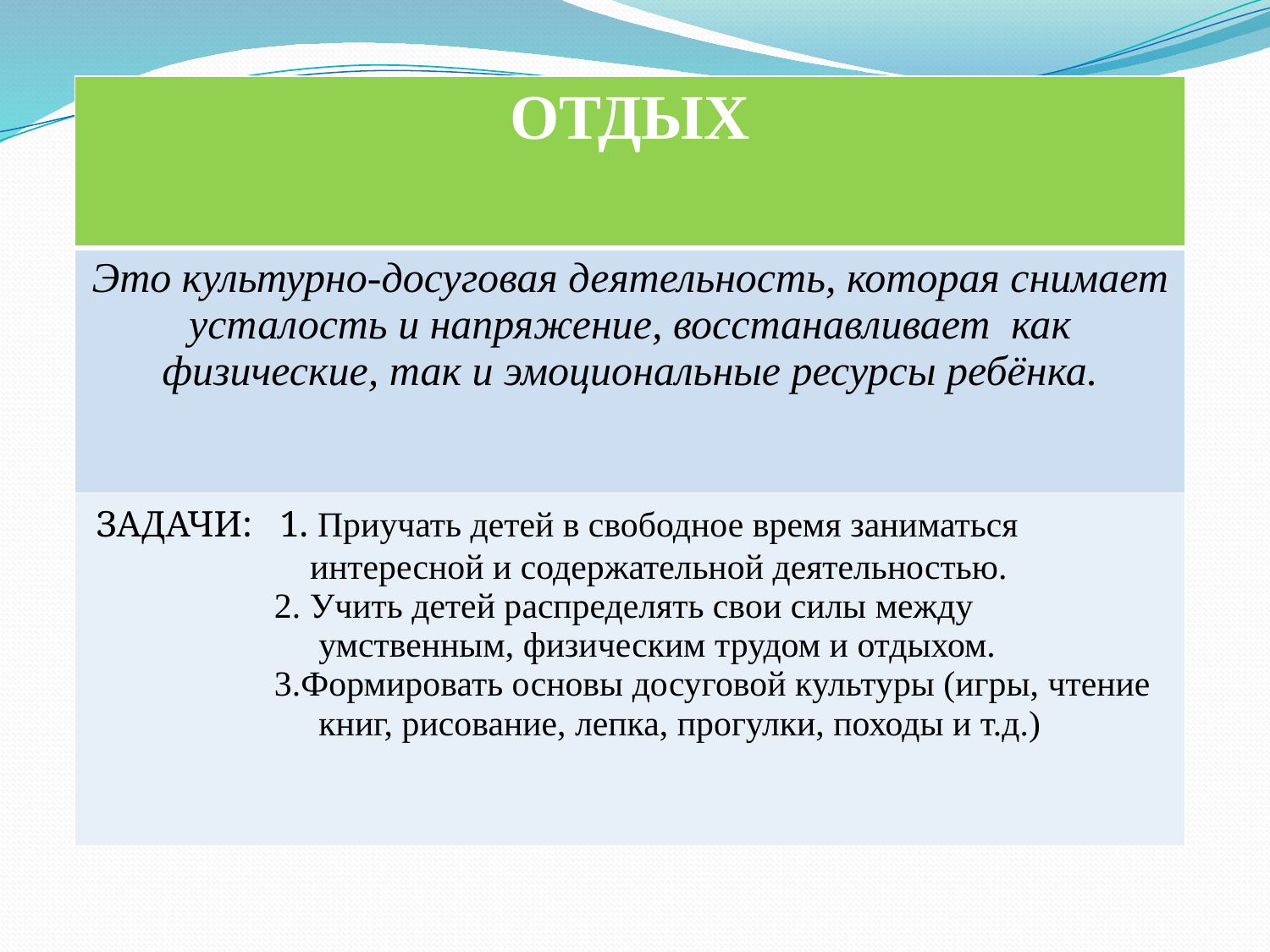

| ОТДЫХ |
| --- |
| Это культурно-досуговая деятельность, которая снимает усталость и напряжение, восстанавливает как физические, так и эмоциональные ресурсы ребёнка. |
| ЗАДАЧИ: 1. Приучать детей в свободное время заниматься интересной и содержательной деятельностью. 2. Учить детей распределять свои силы между умственным, физическим трудом и отдыхом. 3.Формировать основы досуговой культуры (игры, чтение книг, рисование, лепка, прогулки, походы и т.д.) |